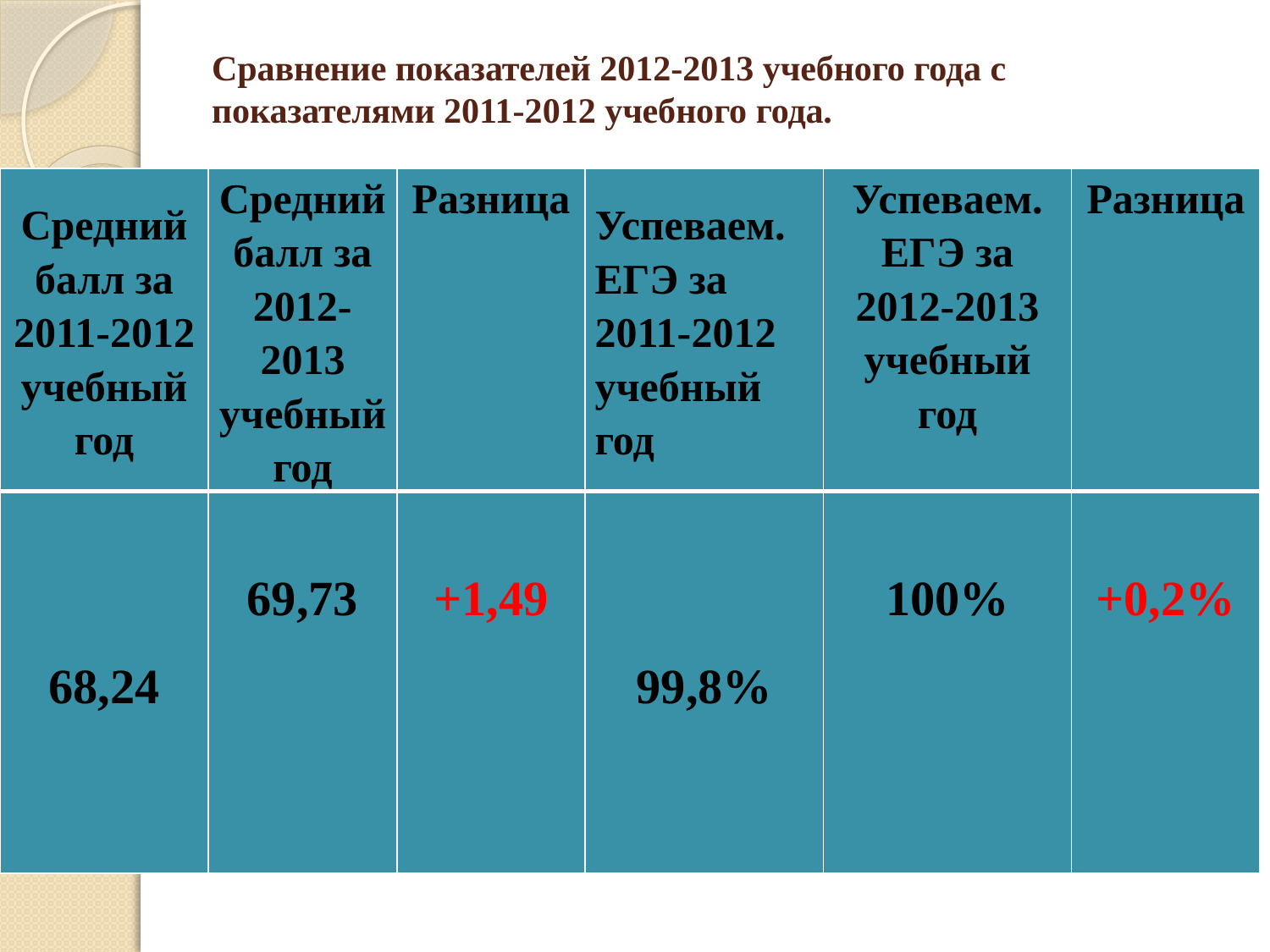

# Сравнение показателей 2012-2013 учебного года с показателями 2011-2012 учебного года.
| Средний балл за 2011-2012 учебный год | Средний балл за 2012-2013 учебный год | Разница | Успеваем. ЕГЭ за 2011-2012 учебный год | Успеваем. ЕГЭ за 2012-2013 учебный год | Разница |
| --- | --- | --- | --- | --- | --- |
| 68,24 | 69,73 | +1,49 | 99,8% | 100% | +0,2% |